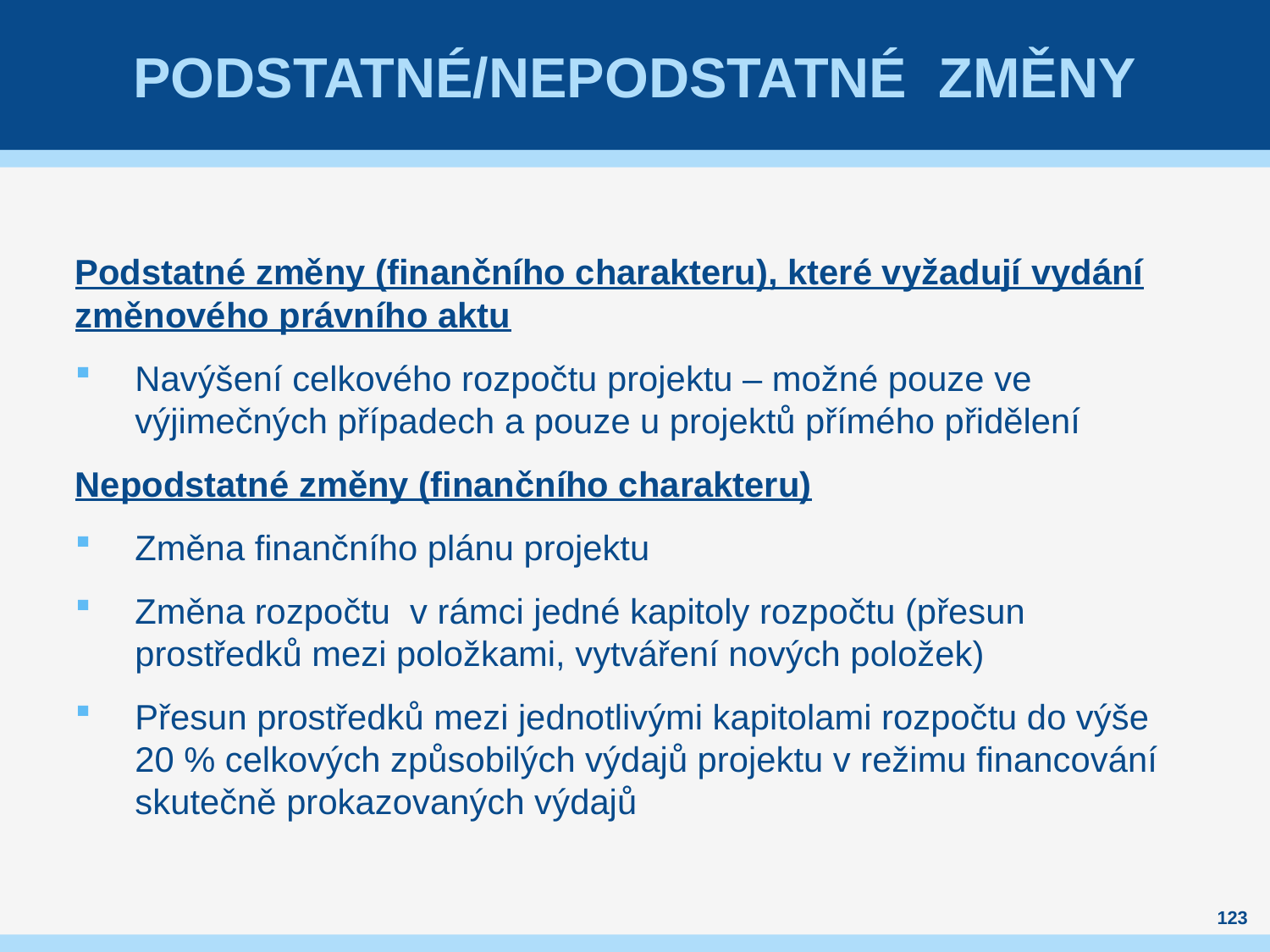

# Podstatné/nepodstatné  změny
Podstatné změny (finančního charakteru), které vyžadují vydání změnového právního aktu
Navýšení celkového rozpočtu projektu – možné pouze ve výjimečných případech a pouze u projektů přímého přidělení
Nepodstatné změny (finančního charakteru)
Změna finančního plánu projektu
Změna rozpočtu  v rámci jedné kapitoly rozpočtu (přesun prostředků mezi položkami, vytváření nových položek)
Přesun prostředků mezi jednotlivými kapitolami rozpočtu do výše 20 % celkových způsobilých výdajů projektu v režimu financování skutečně prokazovaných výdajů
123